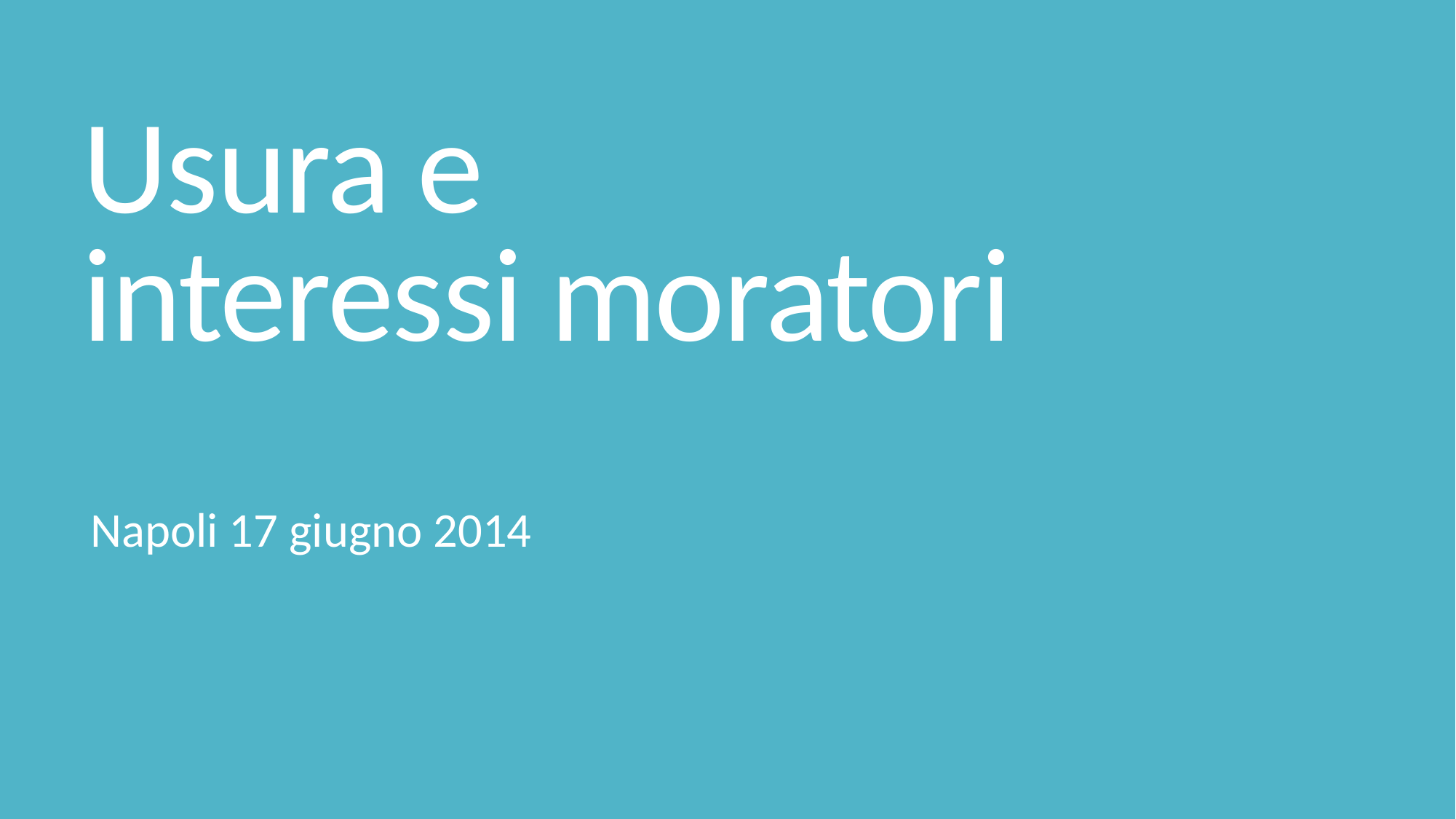

# Usura e interessi moratori
Napoli 17 giugno 2014